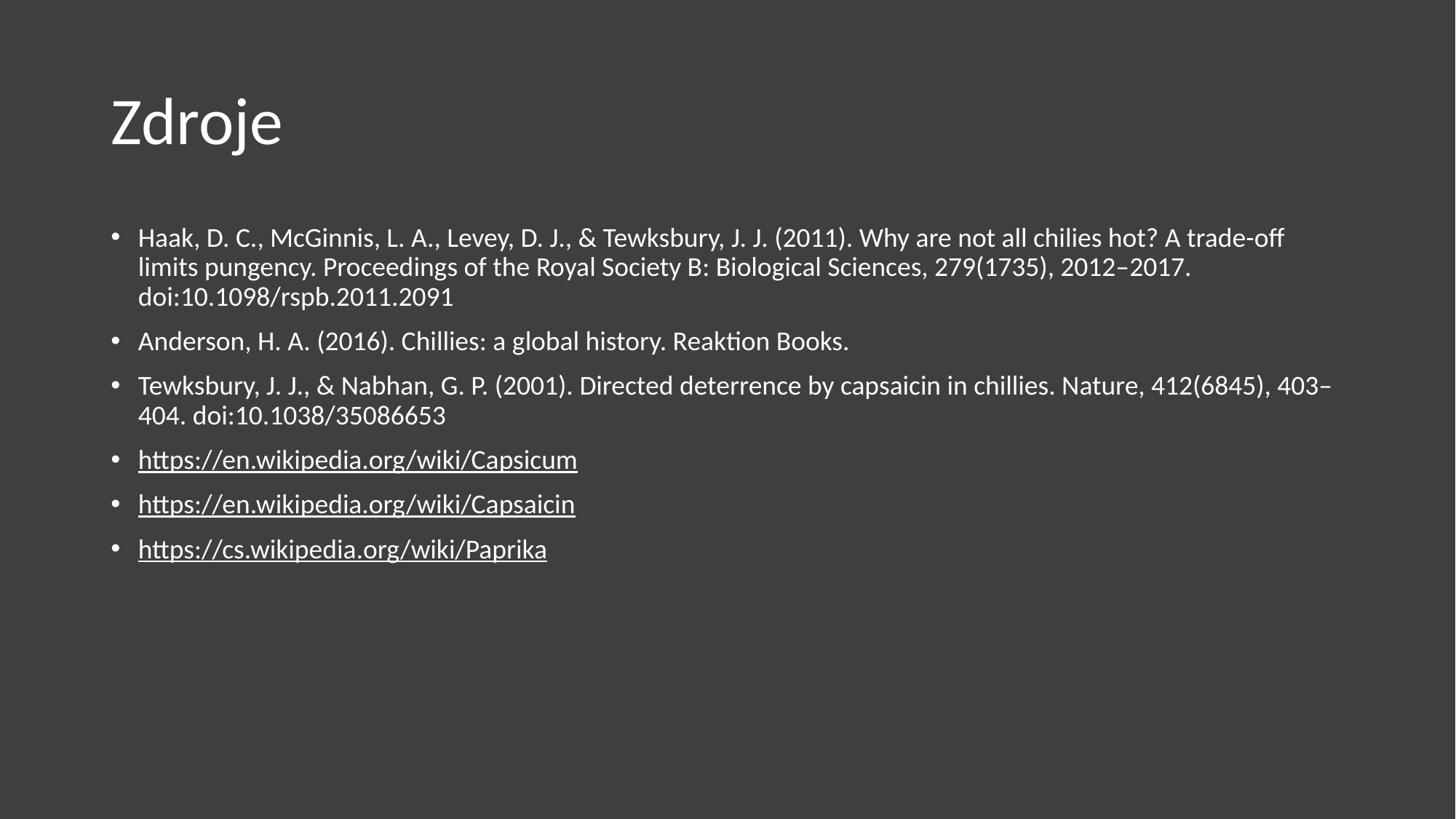

# Zdroje
Haak, D. C., McGinnis, L. A., Levey, D. J., & Tewksbury, J. J. (2011). Why are not all chilies hot? A trade-off limits pungency. Proceedings of the Royal Society B: Biological Sciences, 279(1735), 2012–2017. doi:10.1098/rspb.2011.2091
Anderson, H. A. (2016). Chillies: a global history. Reaktion Books.
Tewksbury, J. J., & Nabhan, G. P. (2001). Directed deterrence by capsaicin in chillies. Nature, 412(6845), 403–404. doi:10.1038/35086653
https://en.wikipedia.org/wiki/Capsicum
https://en.wikipedia.org/wiki/Capsaicin
https://cs.wikipedia.org/wiki/Paprika